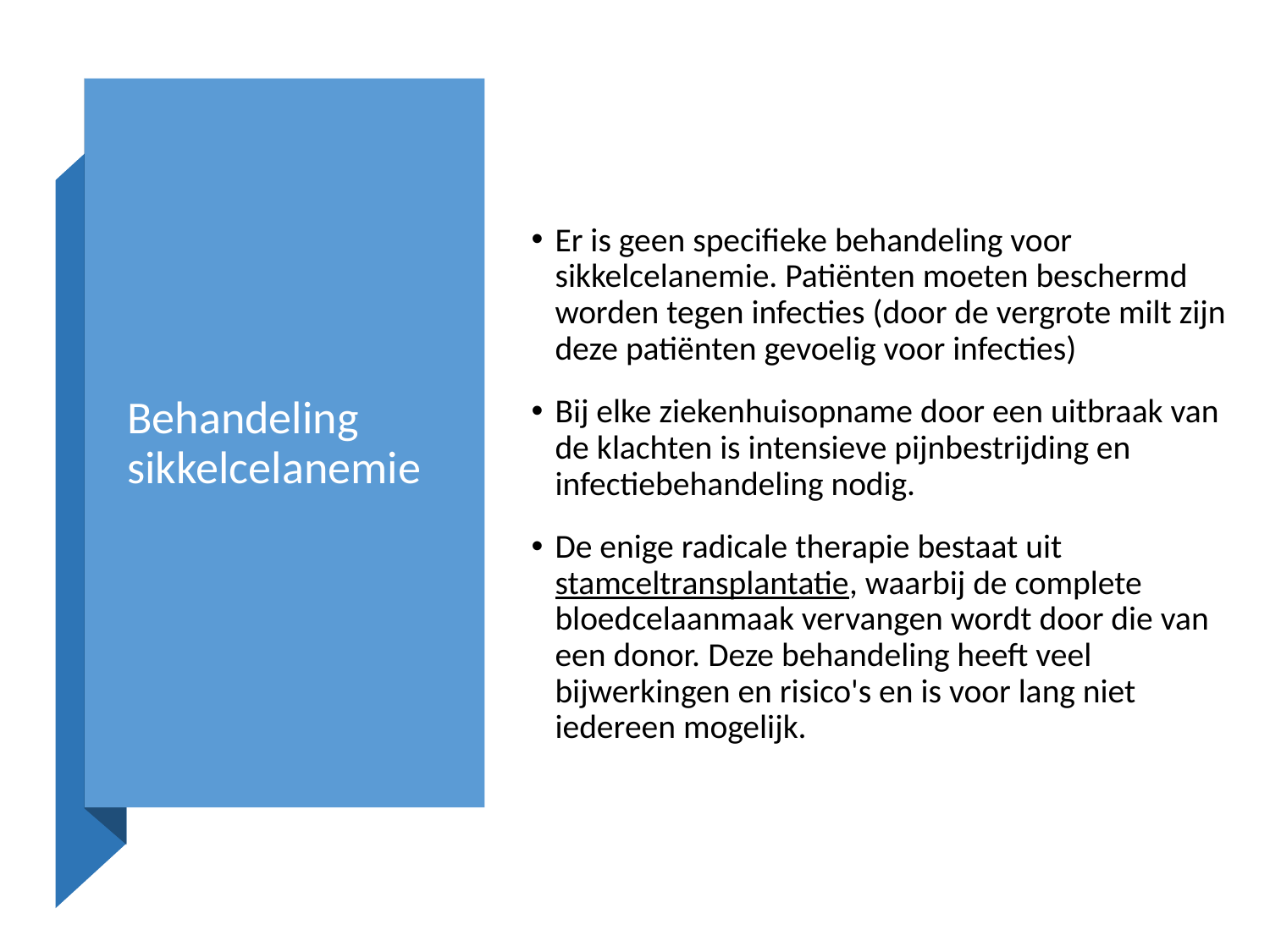

Er is geen specifieke behandeling voor sikkelcelanemie. Patiënten moeten beschermd worden tegen infecties (door de vergrote milt zijn deze patiënten gevoelig voor infecties)
Bij elke ziekenhuisopname door een uitbraak van de klachten is intensieve pijnbestrijding en infectiebehandeling nodig.
De enige radicale therapie bestaat uit stamceltransplantatie, waarbij de complete bloedcelaanmaak vervangen wordt door die van een donor. Deze behandeling heeft veel bijwerkingen en risico's en is voor lang niet iedereen mogelijk.

# Behandeling sikkelcelanemie